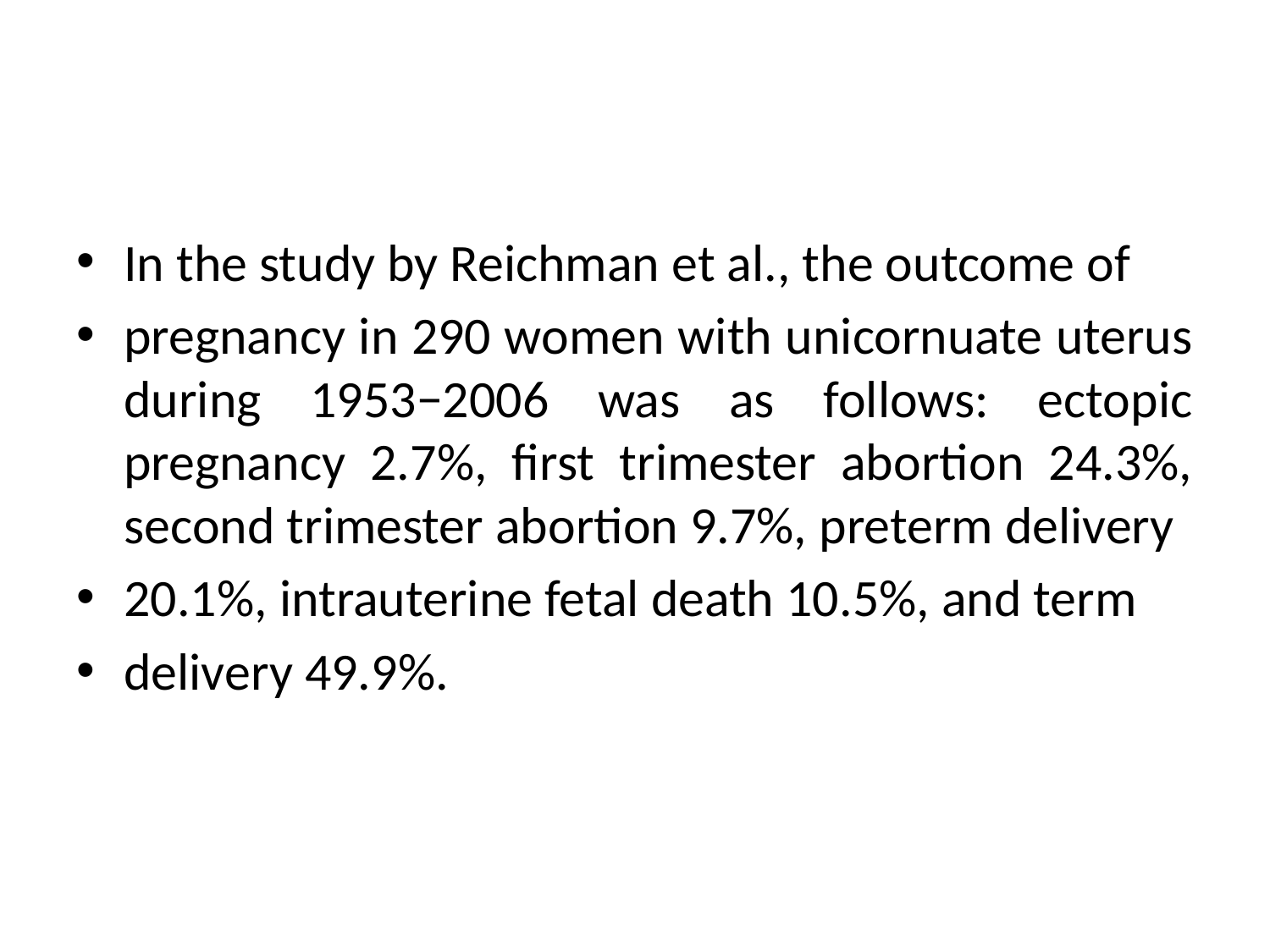

#
In the study by Reichman et al., the outcome of
pregnancy in 290 women with unicornuate uterus during 1953−2006 was as follows: ectopic pregnancy 2.7%, first trimester abortion 24.3%, second trimester abortion 9.7%, preterm delivery
20.1%, intrauterine fetal death 10.5%, and term
delivery 49.9%.